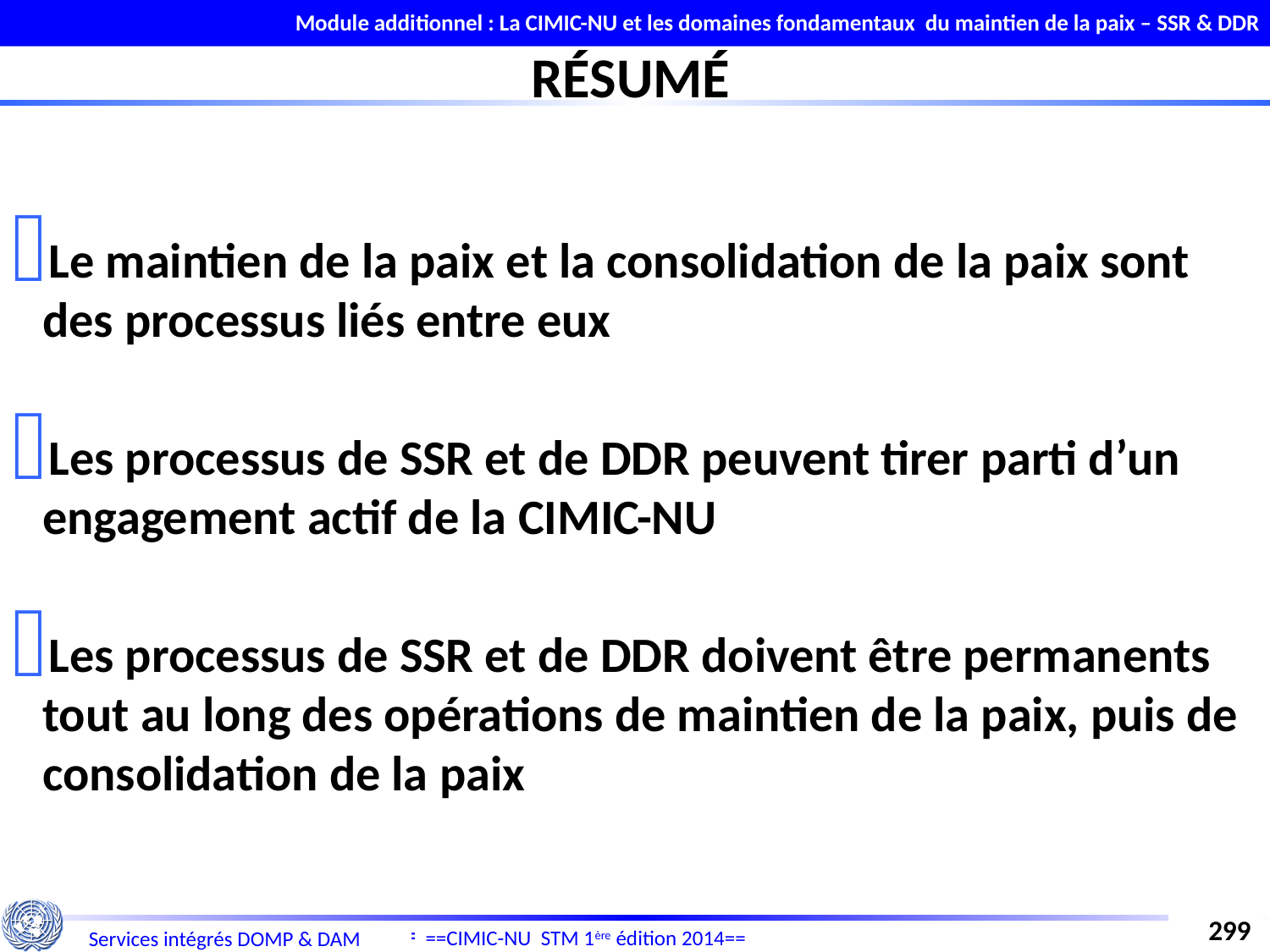

Module additionnel : La CIMIC-NU et les domaines fondamentaux  du maintien de la paix – SSR & DDR
# RÉSUMÉ
Le maintien de la paix et la consolidation de la paix sont des processus liés entre eux

Les processus de SSR et de DDR peuvent tirer parti d’un engagement actif de la CIMIC-NU

Les processus de SSR et de DDR doivent être permanents tout au long des opérations de maintien de la paix, puis de consolidation de la paix

299
==CIMIC-NU  STM 1ère édition 2014==
Services intégrés DOMP & DAM